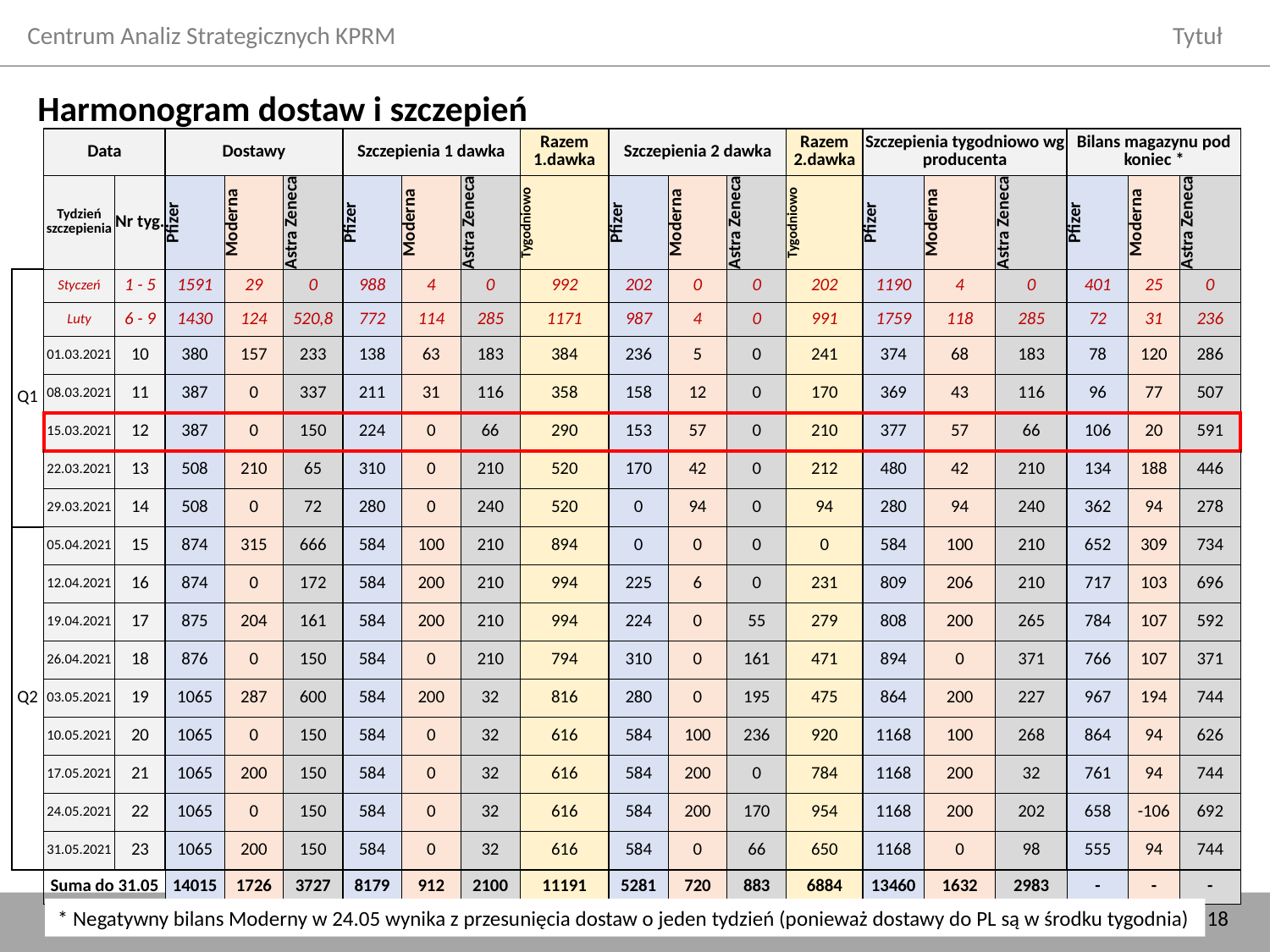

# Harmonogram dostaw i szczepień
|  | Data |  | Dostawy |  |  | Szczepienia 1 dawka |  |  | Razem 1.dawka | Szczepienia 2 dawka |  |  | Razem 2.dawka | Szczepienia tygodniowo wg producenta |  |  | Bilans magazynu pod koniec \* |  |  |
| --- | --- | --- | --- | --- | --- | --- | --- | --- | --- | --- | --- | --- | --- | --- | --- | --- | --- | --- | --- |
|  | Tydzień szczepienia | Nr tyg. | Pfizer | Moderna | Astra Zeneca | Pfizer | Moderna | Astra Zeneca | Tygodniowo | Pfizer | Moderna | Astra Zeneca | Tygodniowo | Pfizer | Moderna | Astra Zeneca | Pfizer | Moderna | Astra Zeneca |
| Q1 | Styczeń | 1 - 5 | 1591 | 29 | 0 | 988 | 4 | 0 | 992 | 202 | 0 | 0 | 202 | 1190 | 4 | 0 | 401 | 25 | 0 |
|  | Luty | 6 - 9 | 1430 | 124 | 520,8 | 772 | 114 | 285 | 1171 | 987 | 4 | 0 | 991 | 1759 | 118 | 285 | 72 | 31 | 236 |
|  | 01.03.2021 | 10 | 380 | 157 | 233 | 138 | 63 | 183 | 384 | 236 | 5 | 0 | 241 | 374 | 68 | 183 | 78 | 120 | 286 |
|  | 08.03.2021 | 11 | 387 | 0 | 337 | 211 | 31 | 116 | 358 | 158 | 12 | 0 | 170 | 369 | 43 | 116 | 96 | 77 | 507 |
|  | 15.03.2021 | 12 | 387 | 0 | 150 | 224 | 0 | 66 | 290 | 153 | 57 | 0 | 210 | 377 | 57 | 66 | 106 | 20 | 591 |
|  | 22.03.2021 | 13 | 508 | 210 | 65 | 310 | 0 | 210 | 520 | 170 | 42 | 0 | 212 | 480 | 42 | 210 | 134 | 188 | 446 |
|  | 29.03.2021 | 14 | 508 | 0 | 72 | 280 | 0 | 240 | 520 | 0 | 94 | 0 | 94 | 280 | 94 | 240 | 362 | 94 | 278 |
| Q2 | 05.04.2021 | 15 | 874 | 315 | 666 | 584 | 100 | 210 | 894 | 0 | 0 | 0 | 0 | 584 | 100 | 210 | 652 | 309 | 734 |
|  | 12.04.2021 | 16 | 874 | 0 | 172 | 584 | 200 | 210 | 994 | 225 | 6 | 0 | 231 | 809 | 206 | 210 | 717 | 103 | 696 |
|  | 19.04.2021 | 17 | 875 | 204 | 161 | 584 | 200 | 210 | 994 | 224 | 0 | 55 | 279 | 808 | 200 | 265 | 784 | 107 | 592 |
|  | 26.04.2021 | 18 | 876 | 0 | 150 | 584 | 0 | 210 | 794 | 310 | 0 | 161 | 471 | 894 | 0 | 371 | 766 | 107 | 371 |
|  | 03.05.2021 | 19 | 1065 | 287 | 600 | 584 | 200 | 32 | 816 | 280 | 0 | 195 | 475 | 864 | 200 | 227 | 967 | 194 | 744 |
|  | 10.05.2021 | 20 | 1065 | 0 | 150 | 584 | 0 | 32 | 616 | 584 | 100 | 236 | 920 | 1168 | 100 | 268 | 864 | 94 | 626 |
|  | 17.05.2021 | 21 | 1065 | 200 | 150 | 584 | 0 | 32 | 616 | 584 | 200 | 0 | 784 | 1168 | 200 | 32 | 761 | 94 | 744 |
|  | 24.05.2021 | 22 | 1065 | 0 | 150 | 584 | 0 | 32 | 616 | 584 | 200 | 170 | 954 | 1168 | 200 | 202 | 658 | -106 | 692 |
|  | 31.05.2021 | 23 | 1065 | 200 | 150 | 584 | 0 | 32 | 616 | 584 | 0 | 66 | 650 | 1168 | 0 | 98 | 555 | 94 | 744 |
|  | Suma do 31.05 |  | 14015 | 1726 | 3727 | 8179 | 912 | 2100 | 11191 | 5281 | 720 | 883 | 6884 | 13460 | 1632 | 2983 | - | - | - |
18
* Negatywny bilans Moderny w 24.05 wynika z przesunięcia dostaw o jeden tydzień (ponieważ dostawy do PL są w środku tygodnia)